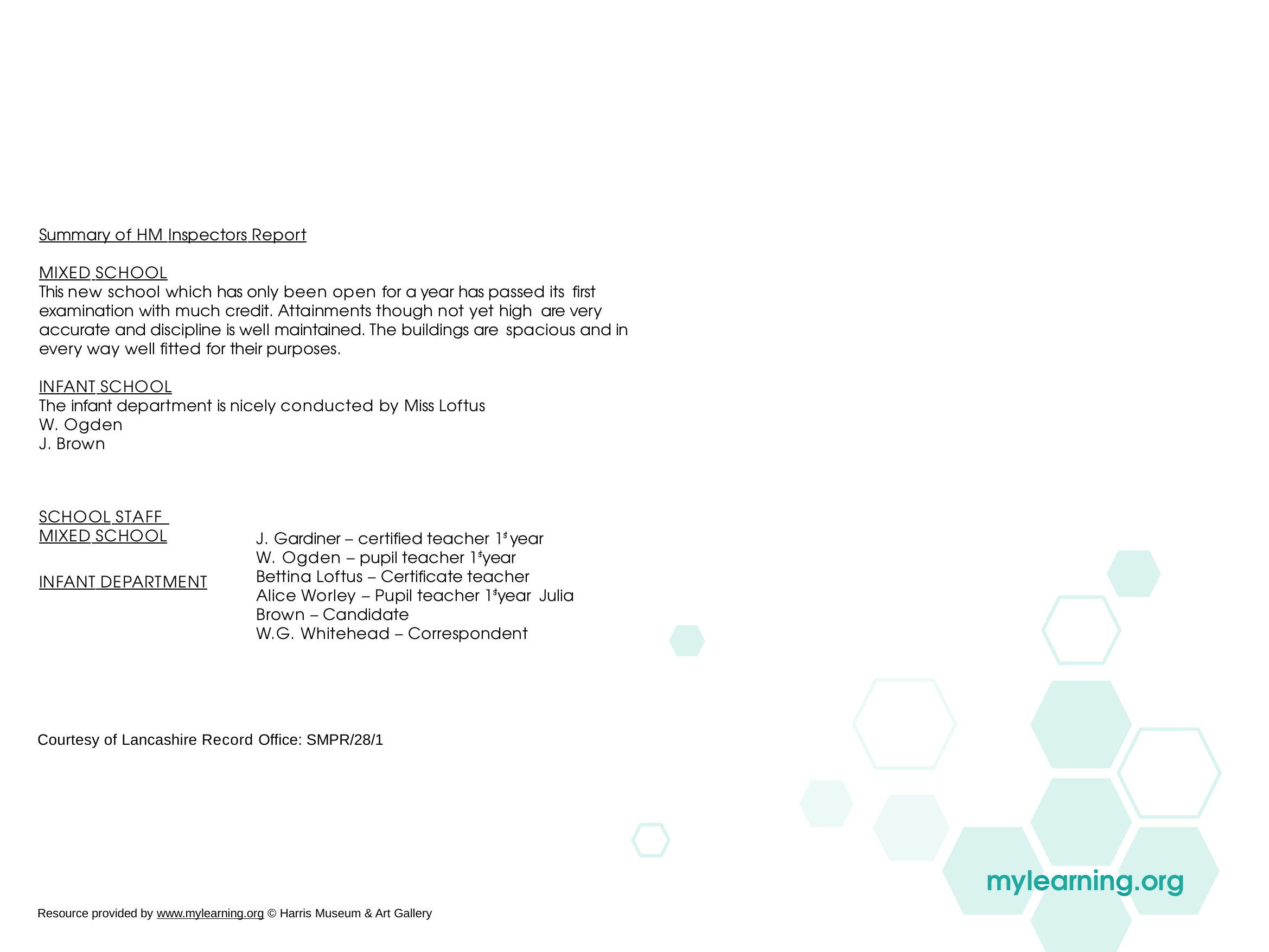

Summary of HM Inspectors Report

MIXED SCHOOL
This new school which has only been open for a year has passed its  first examination with much credit. Attainments though not yet high  are very accurate and discipline is well maintained. The buildings are  spacious and in every way well fitted for their purposes.

INFANT SCHOOL
The infant department is nicely conducted by Miss Loftus
W. Ogden
J. Brown
SCHOOL STAFF  MIXED SCHOOL
J. Gardiner – certified teacher 1st year
W. Ogden – pupil teacher 1st year  Bettina Loftus – Certificate teacher  Alice Worley – Pupil teacher 1st year  Julia Brown – Candidate
W.G. Whitehead – Correspondent

mylearning.org
INFANT DEPARTMENT
Courtesy of Lancashire Record Office: SMPR/28/1
Resource provided by www.mylearning.org © Harris Museum & Art Gallery
11